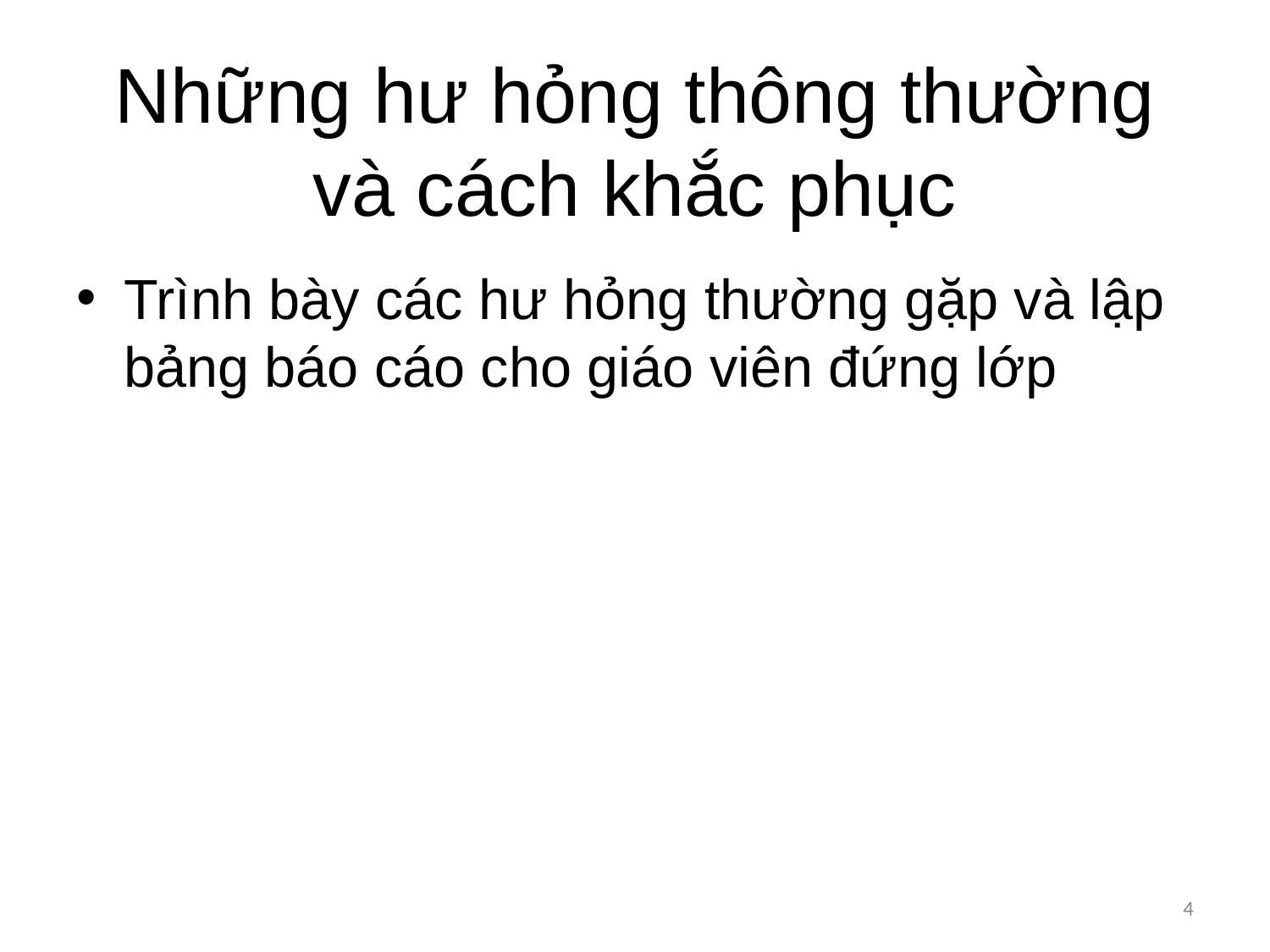

# Những hư hỏng thông thường và cách khắc phục
Trình bày các hư hỏng thường gặp và lập bảng báo cáo cho giáo viên đứng lớp

4